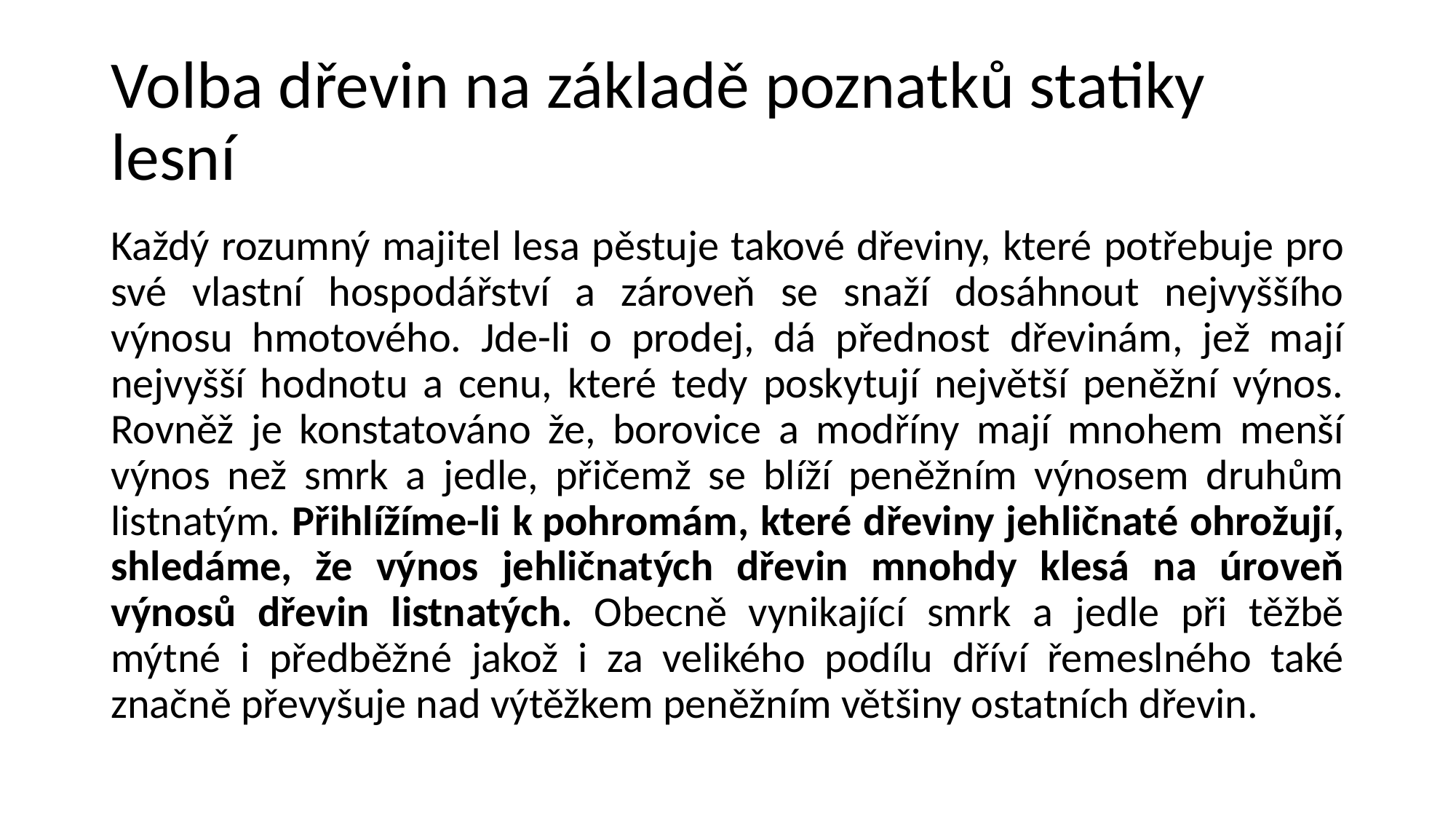

# Volba dřevin na základě poznatků statiky lesní
Každý rozumný majitel lesa pěstuje takové dřeviny, které potřebuje pro své vlastní hospodářství a zároveň se snaží dosáhnout nejvyššího výnosu hmotového. Jde-li o prodej, dá přednost dřevinám, jež mají nejvyšší hodnotu a cenu, které tedy poskytují největší peněžní výnos. Rovněž je konstatováno že, borovice a modříny mají mnohem menší výnos než smrk a jedle, přičemž se blíží peněžním výnosem druhům listnatým. Přihlížíme-li k pohromám, které dřeviny jehličnaté ohrožují, shledáme, že výnos jehličnatých dřevin mnohdy klesá na úroveň výnosů dřevin listnatých. Obecně vynikající smrk a jedle při těžbě mýtné i předběžné jakož i za velikého podílu dříví řemeslného také značně převyšuje nad výtěžkem peněžním většiny ostatních dřevin.